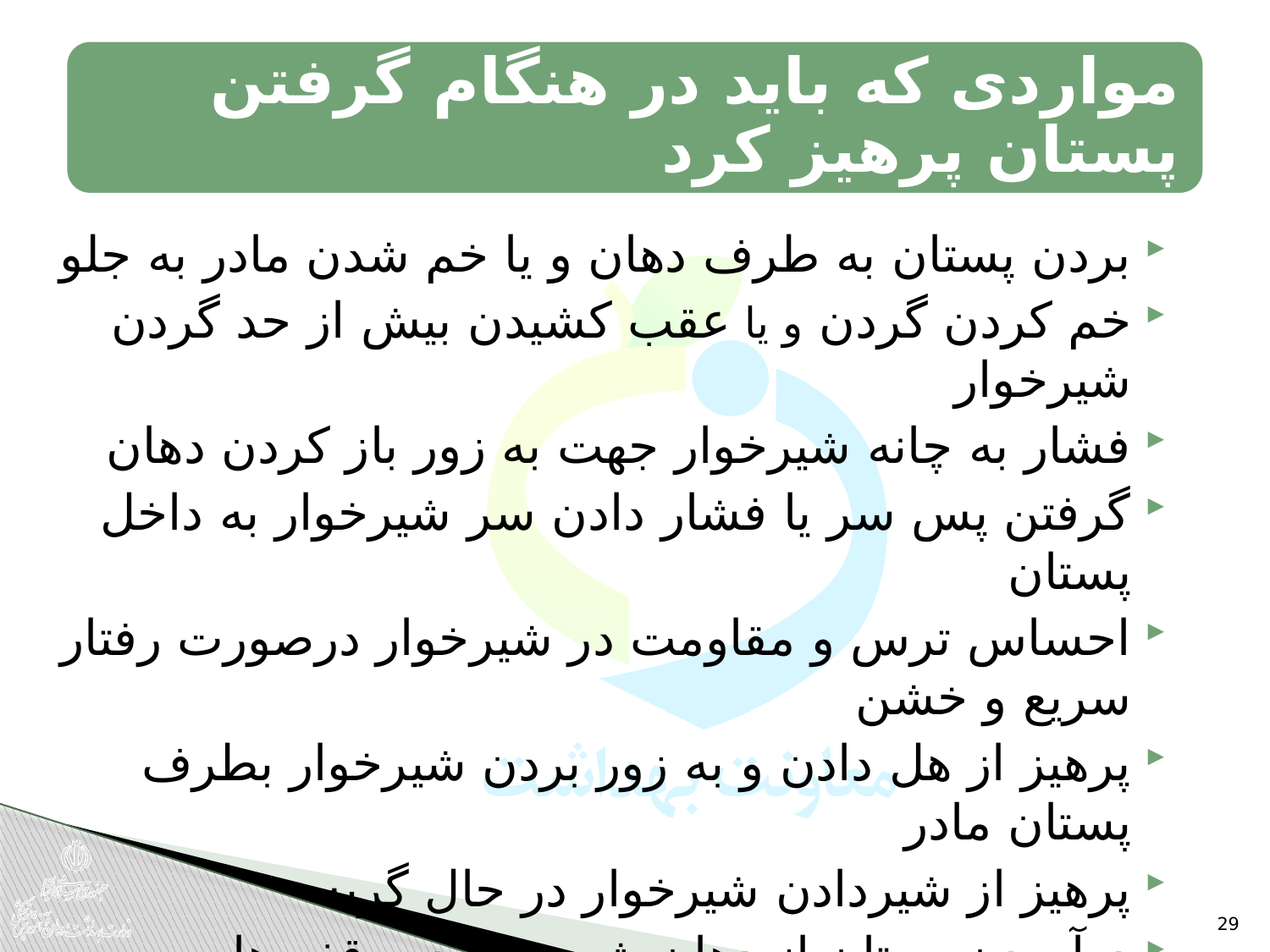

مواردی که باید در هنگام گرفتن پستان پرهیز کرد
بردن پستان به طرف دهان و یا خم شدن مادر به جلو
خم کردن گردن و یا عقب کشیدن بیش از حد گردن شیرخوار
فشار به چانه شیرخوار جهت به زور باز کردن دهان
گرفتن پس سر یا فشار دادن سر شیرخوار به داخل پستان
احساس ترس و مقاومت در شیرخوار درصورت رفتار سریع و خشن
پرهیز از هل دادن و به زور بردن شیرخوار بطرف پستان مادر
پرهیز از شیردادن شیرخوار در حال گریه
درآوردن پستان از دهان شیرخوار در وقفه های شیرخوردن
چرخش بدن مادر یا شیرخوار ویا تکان دادن سر شیرخوار
پیشگیری از تحرک بیش از حد شیرخوار(پراندن دست وپا)
29